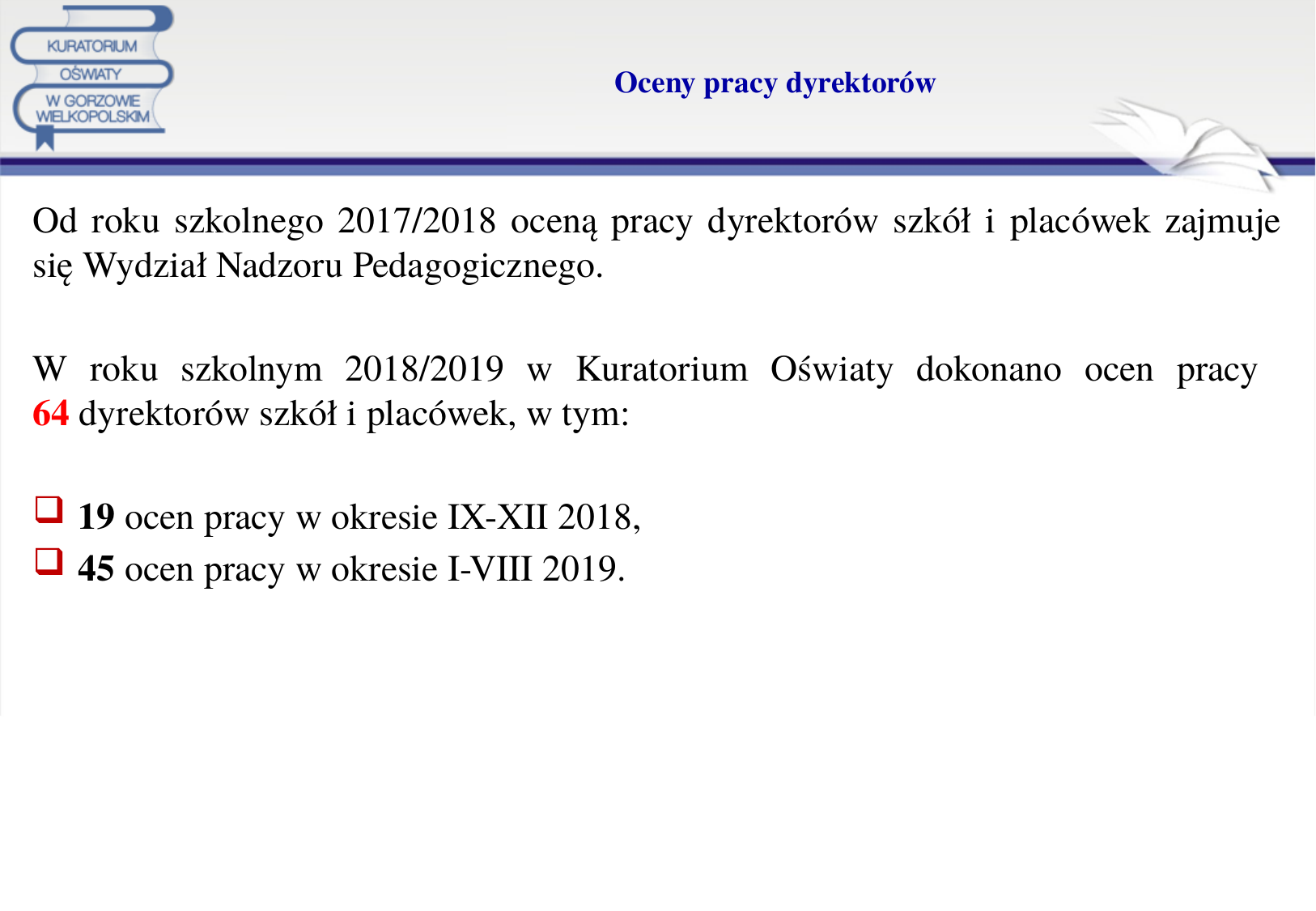

# Oceny pracy dyrektorów
Od roku szkolnego 2017/2018 oceną pracy dyrektorów szkół i placówek zajmuje się Wydział Nadzoru Pedagogicznego.

W roku szkolnym 2018/2019 w Kuratorium Oświaty dokonano ocen pracy
64 dyrektorów szkół i placówek, w tym:

19 ocen pracy w okresie IX-XII 2018,
45 ocen pracy w okresie I-VIII 2019.